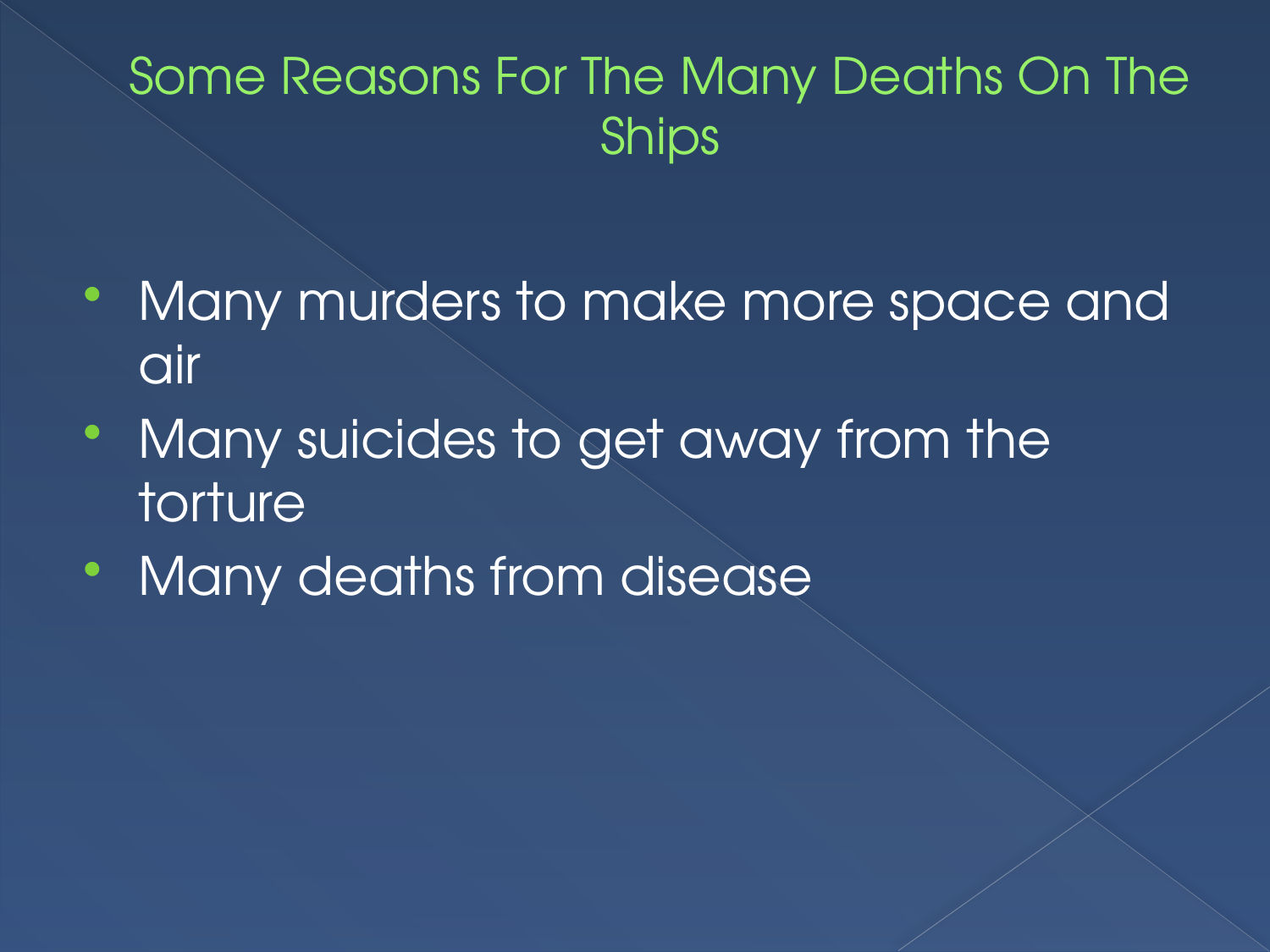

# Some Reasons For The Many Deaths On The Ships
Many murders to make more space and air
Many suicides to get away from the torture
Many deaths from disease